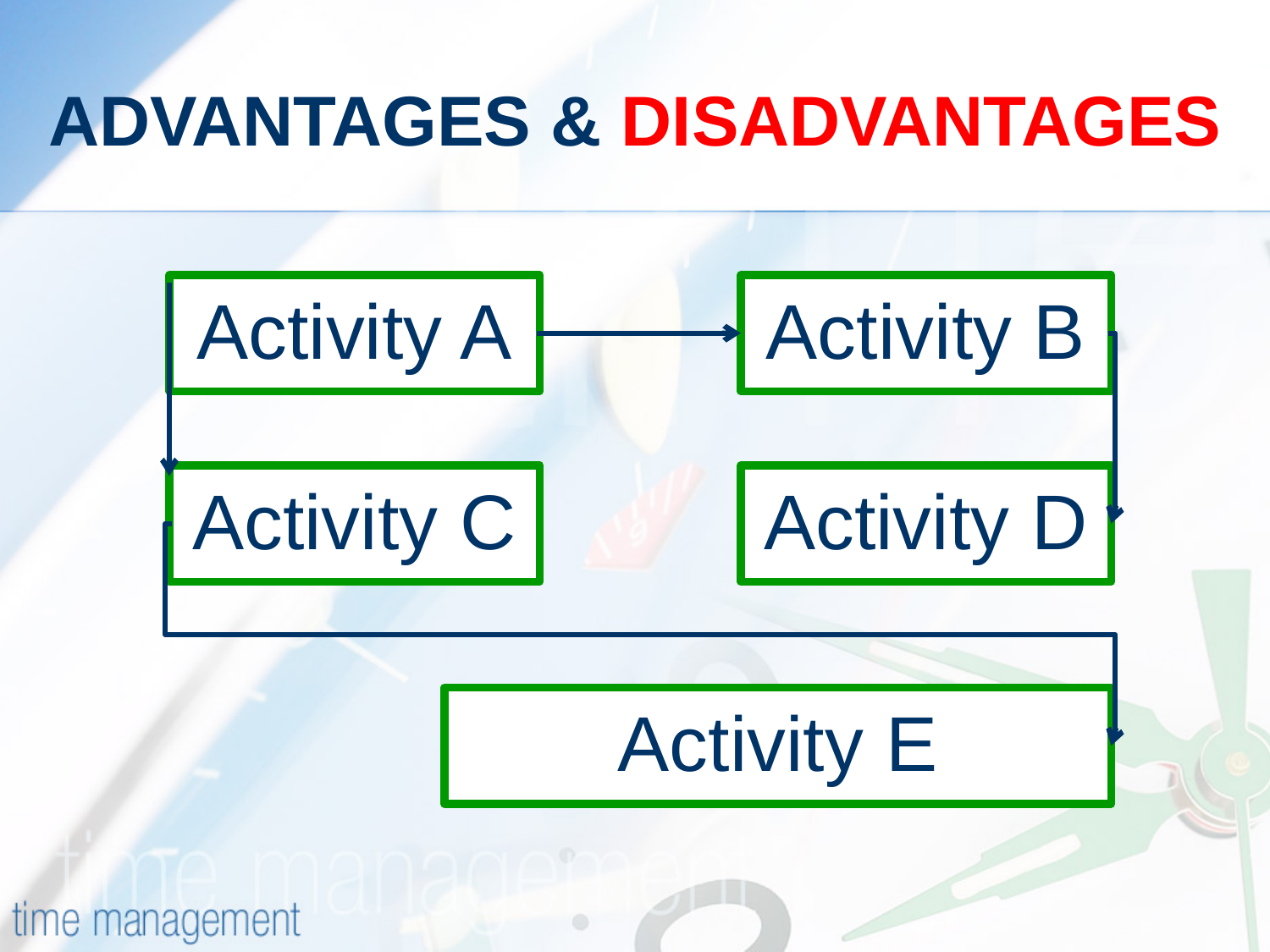

# ADVANTAGES & DISADVANTAGES
Activity A
Activity B
Activity C
Activity D
Activity E